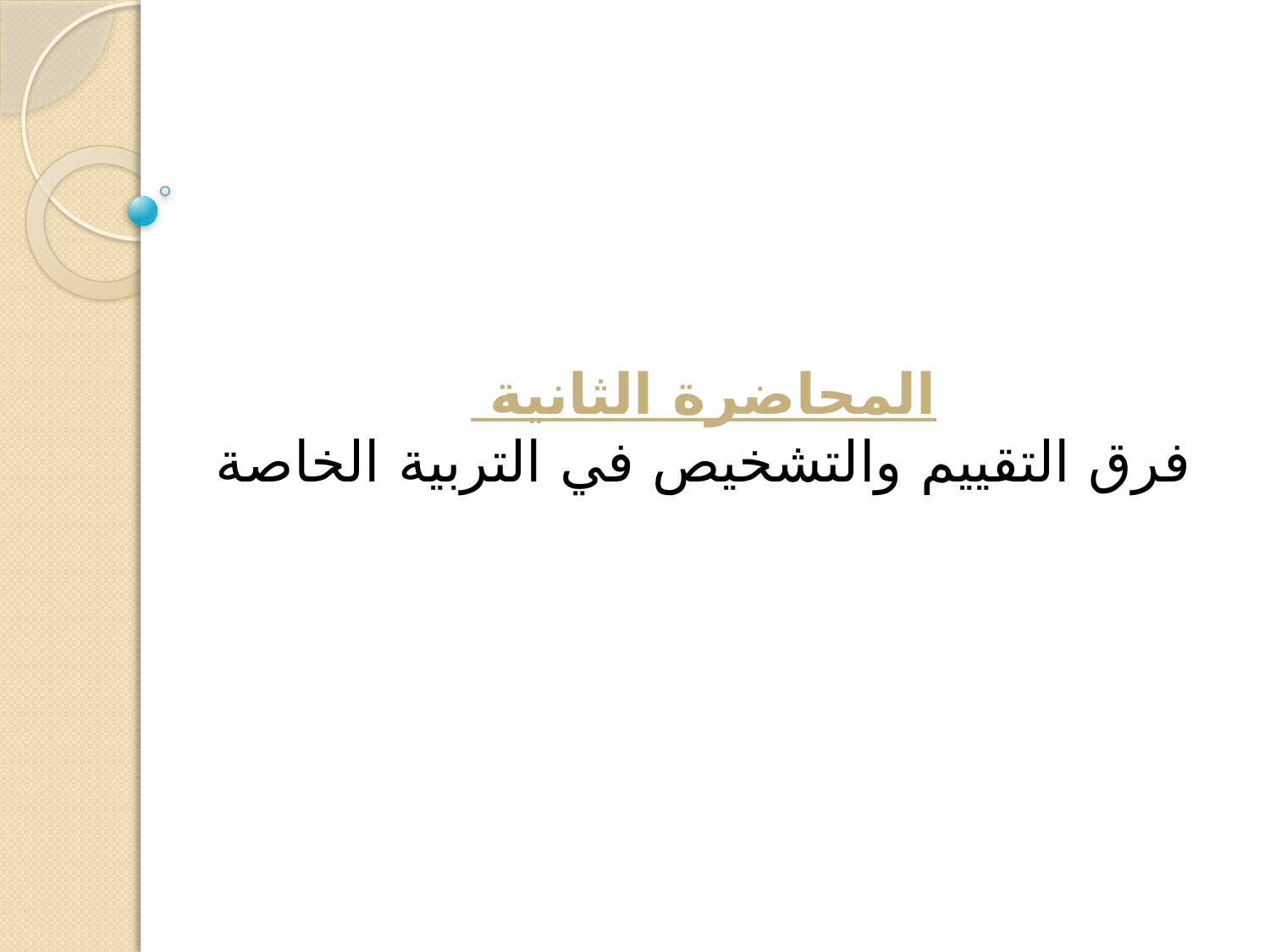

المحاضرة الثانية
فرق التقييم والتشخيص في التربية الخاصة